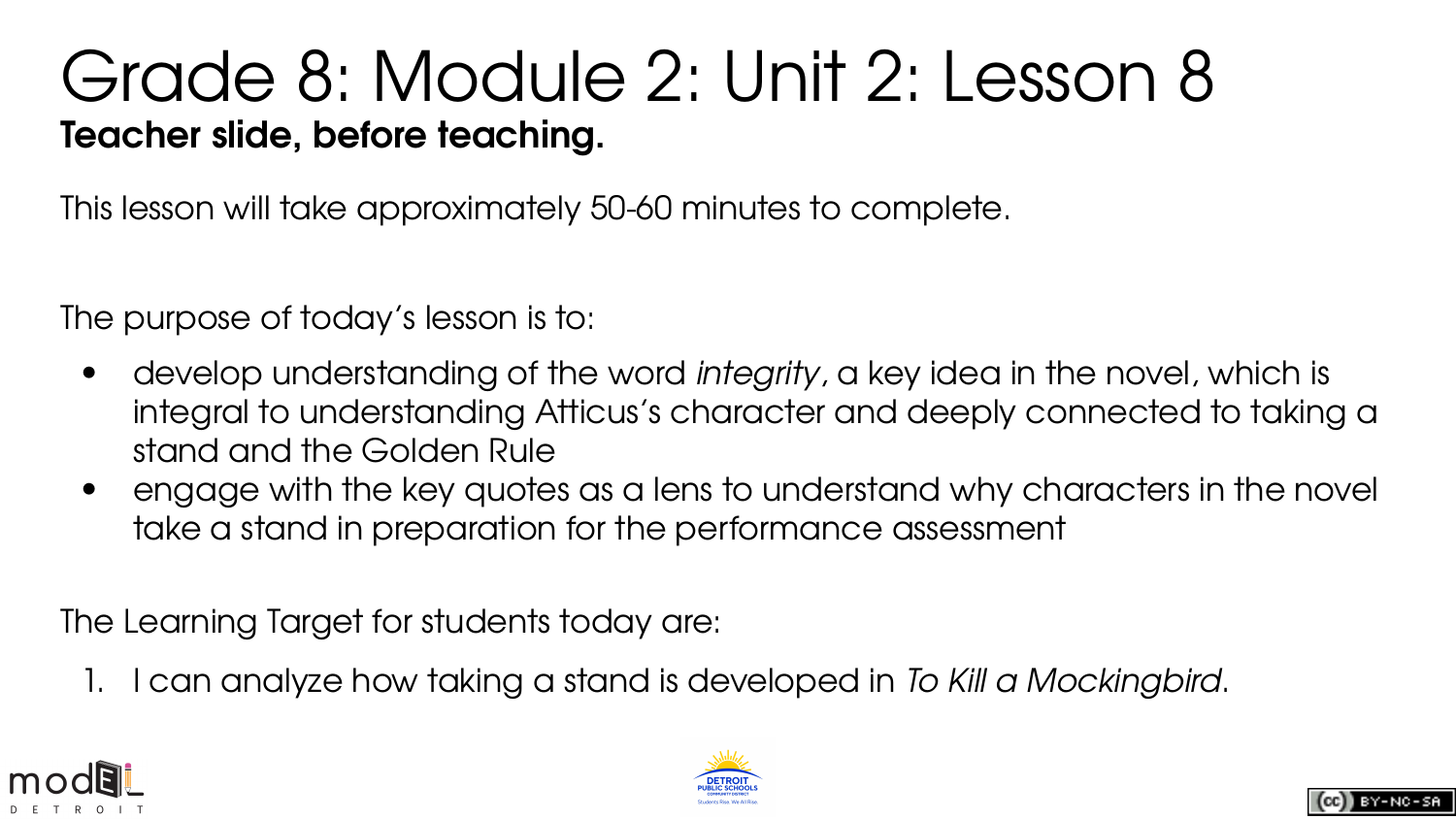

# Grade 8: Module 2: Unit 2: Lesson 8
Teacher slide, before teaching.
This lesson will take approximately 50-60 minutes to complete.

The purpose of today’s lesson is to:
develop understanding of the word integrity, a key idea in the novel, which is integral to understanding Atticus’s character and deeply connected to taking a stand and the Golden Rule
engage with the key quotes as a lens to understand why characters in the novel take a stand in preparation for the performance assessment
The Learning Target for students today are:
I can analyze how taking a stand is developed in To Kill a Mockingbird.